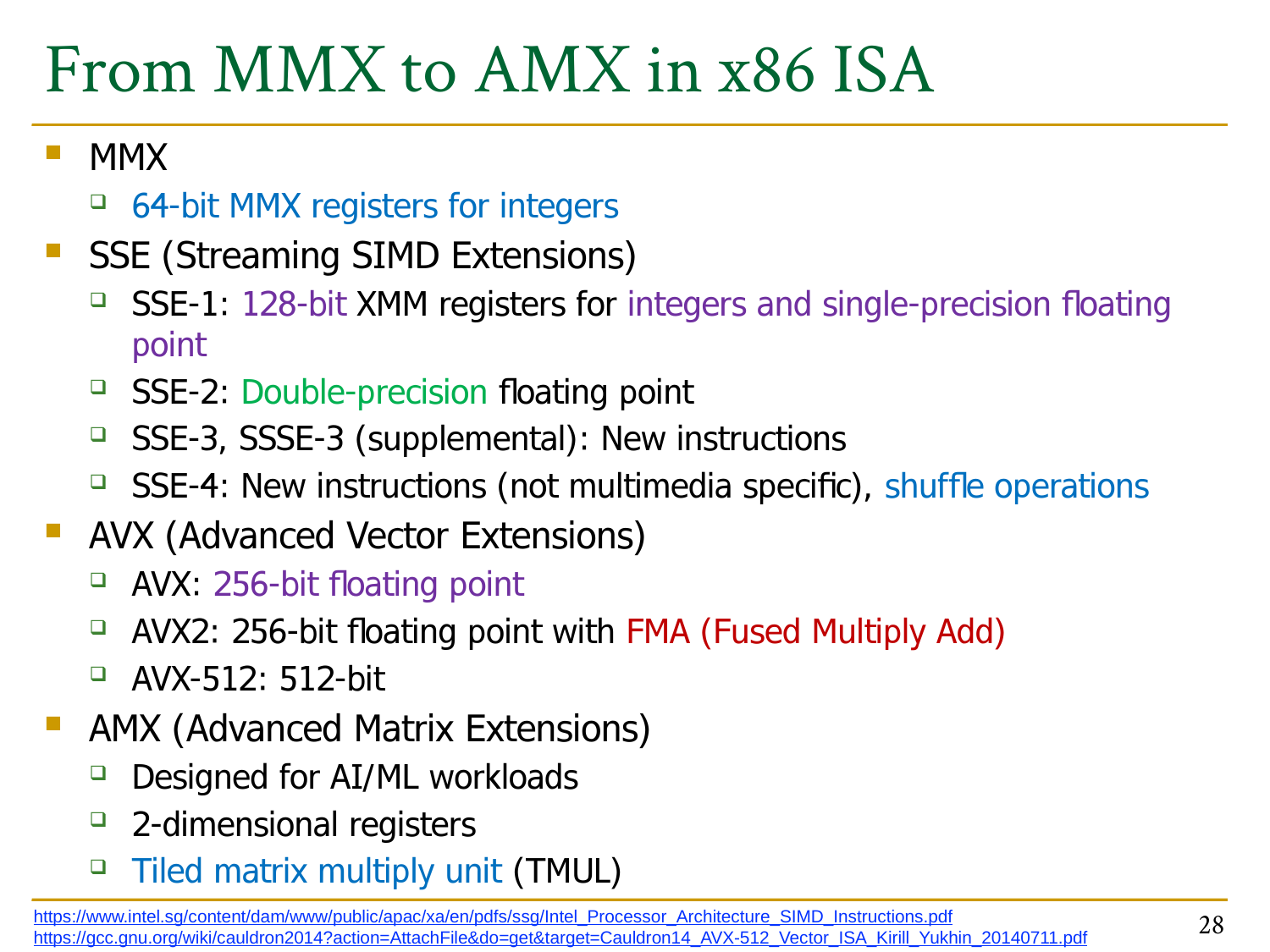

# From MMX to AMX in x86 ISA
MMX
64-bit MMX registers for integers
SSE (Streaming SIMD Extensions)
SSE-1: 128-bit XMM registers for integers and single-precision floating point
SSE-2: Double-precision floating point
SSE-3, SSSE-3 (supplemental): New instructions
SSE-4: New instructions (not multimedia specific), shuffle operations
AVX (Advanced Vector Extensions)
AVX: 256-bit floating point
AVX2: 256-bit floating point with FMA (Fused Multiply Add)
AVX-512: 512-bit
AMX (Advanced Matrix Extensions)
Designed for AI/ML workloads
2-dimensional registers
Tiled matrix multiply unit (TMUL)

https://www.intel.sg/content/dam/www/public/apac/xa/en/pdfs/ssg/Intel_Processor_Architecture_SIMD_Instructions.pdf
https://gcc.gnu.org/wiki/cauldron2014?action=AttachFile&do=get&target=Cauldron14_AVX-512_Vector_ISA_Kirill_Yukhin_20140711.pdf
28